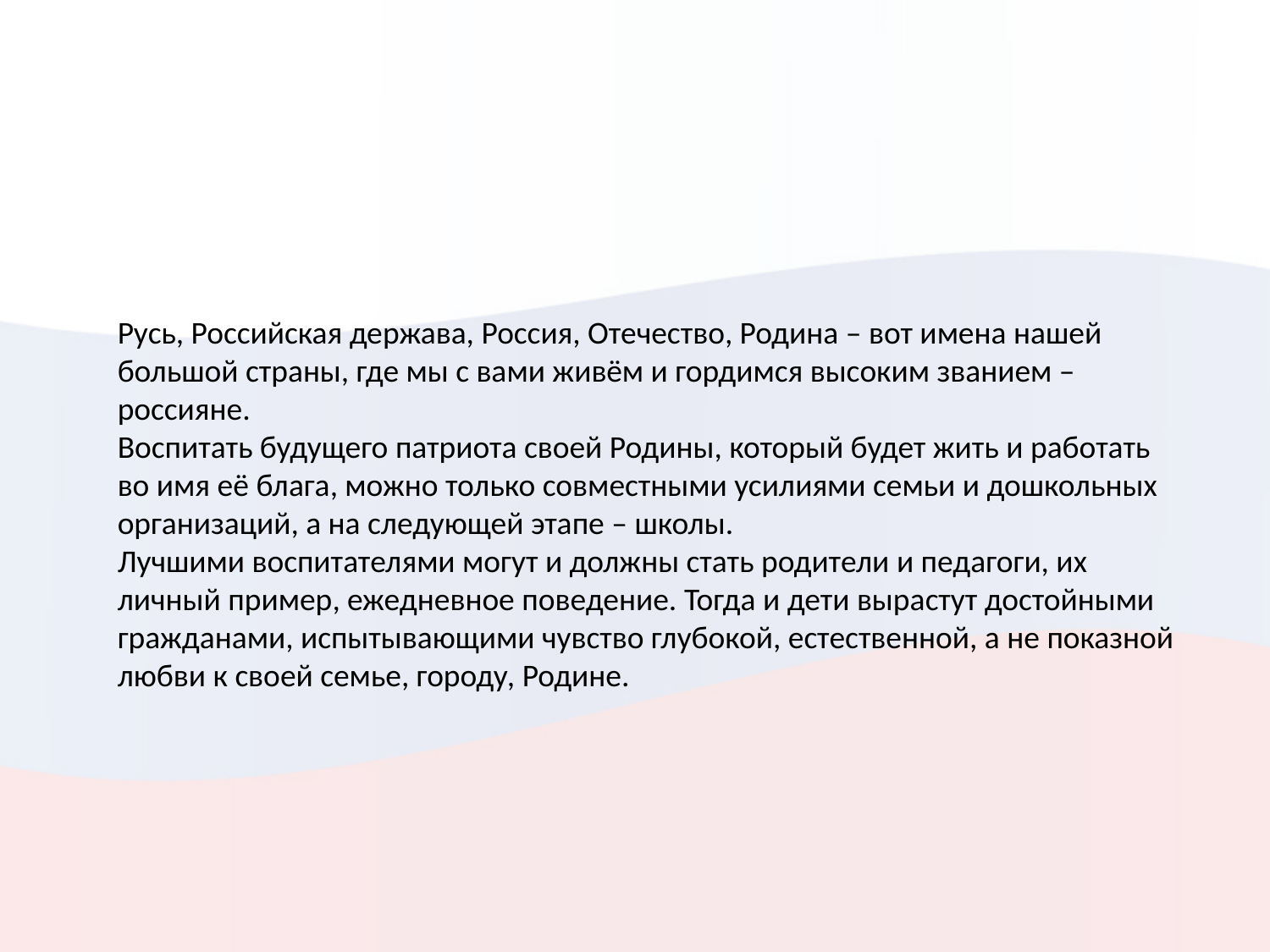

Русь, Российская держава, Россия, Отечество, Родина – вот имена нашей большой страны, где мы с вами живём и гордимся высоким званием – россияне.
Воспитать будущего патриота своей Родины, который будет жить и работать во имя её блага, можно только совместными усилиями семьи и дошкольных организаций, а на следующей этапе – школы.
Лучшими воспитателями могут и должны стать родители и педагоги, их личный пример, ежедневное поведение. Тогда и дети вырастут достойными гражданами, испытывающими чувство глубокой, естественной, а не показной любви к своей семье, городу, Родине.